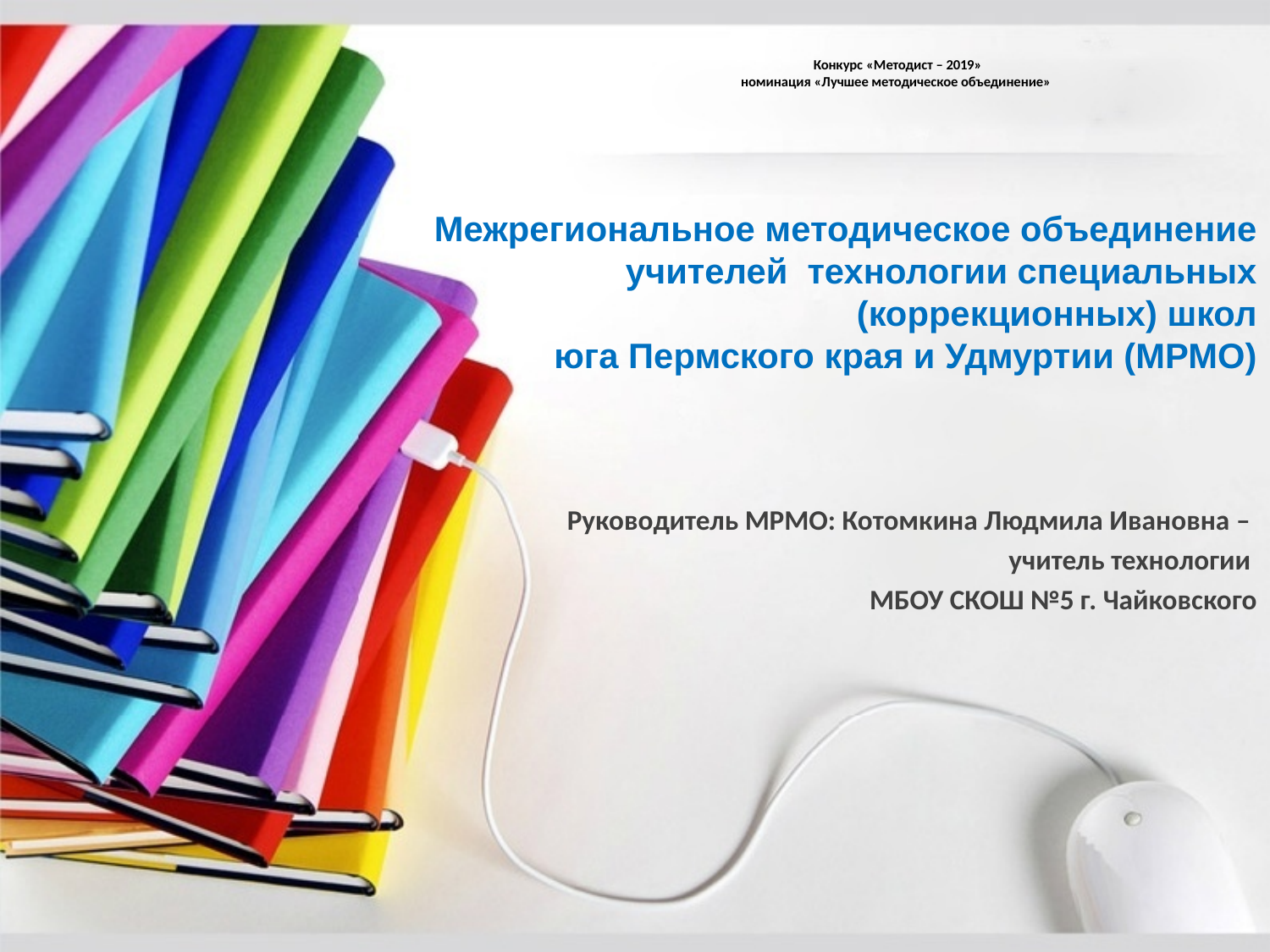

# Конкурс «Методист – 2019» номинация «Лучшее методическое объединение»
Межрегиональное методическое объединение
учителей  технологии специальных (коррекционных) школ
юга Пермского края и Удмуртии (МРМО)
Руководитель МРМО: Котомкина Людмила Ивановна –
учитель технологии
МБОУ СКОШ №5 г. Чайковского